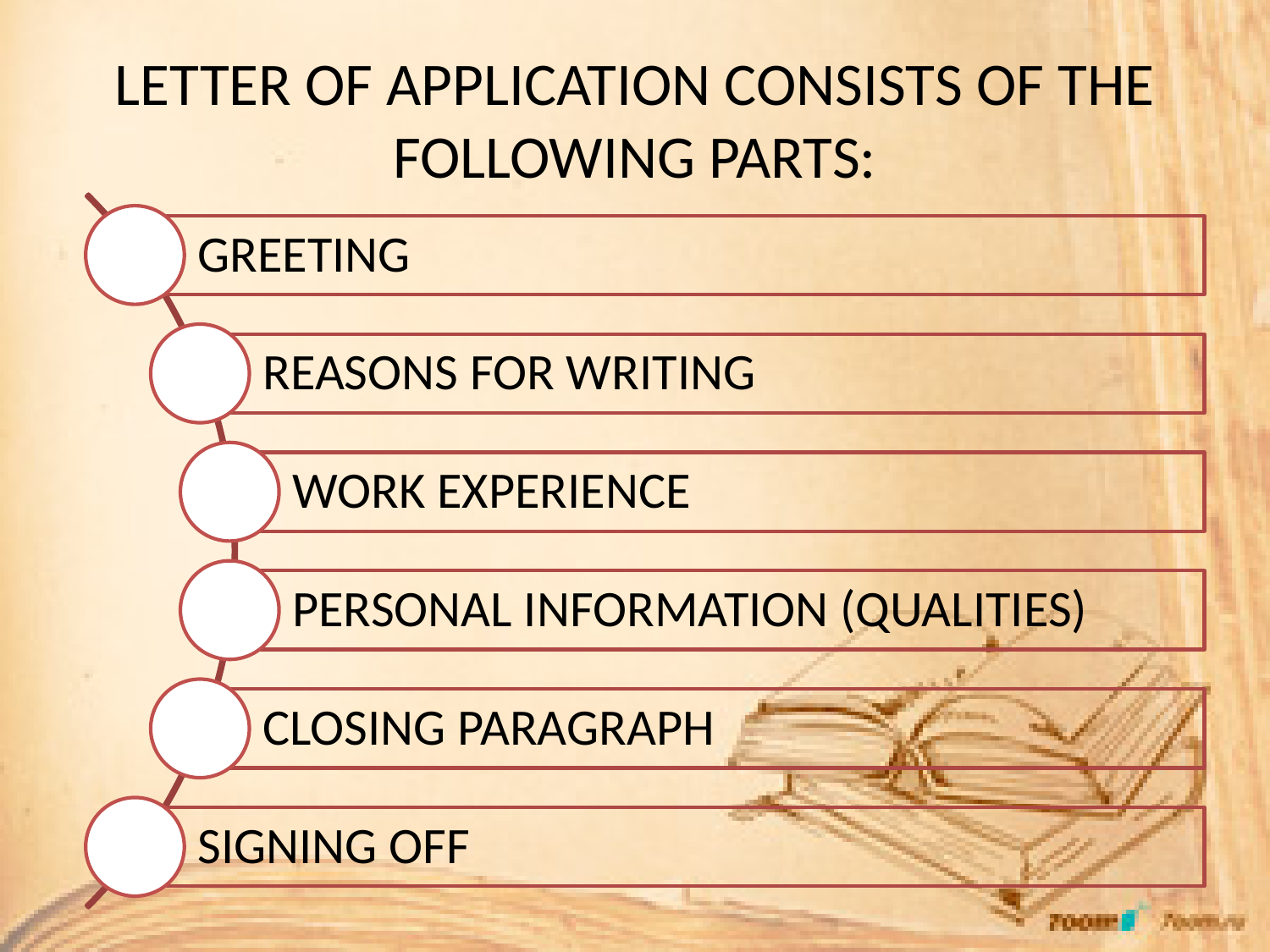

# LETTER OF APPLICATION CONSISTS OF THE FOLLOWING PARTS:
GREETING
REASONS FOR WRITING
WORK EXPERIENCE
PERSONAL INFORMATION (QUALITIES)
CLOSING PARAGRAPH
SIGNING OFF